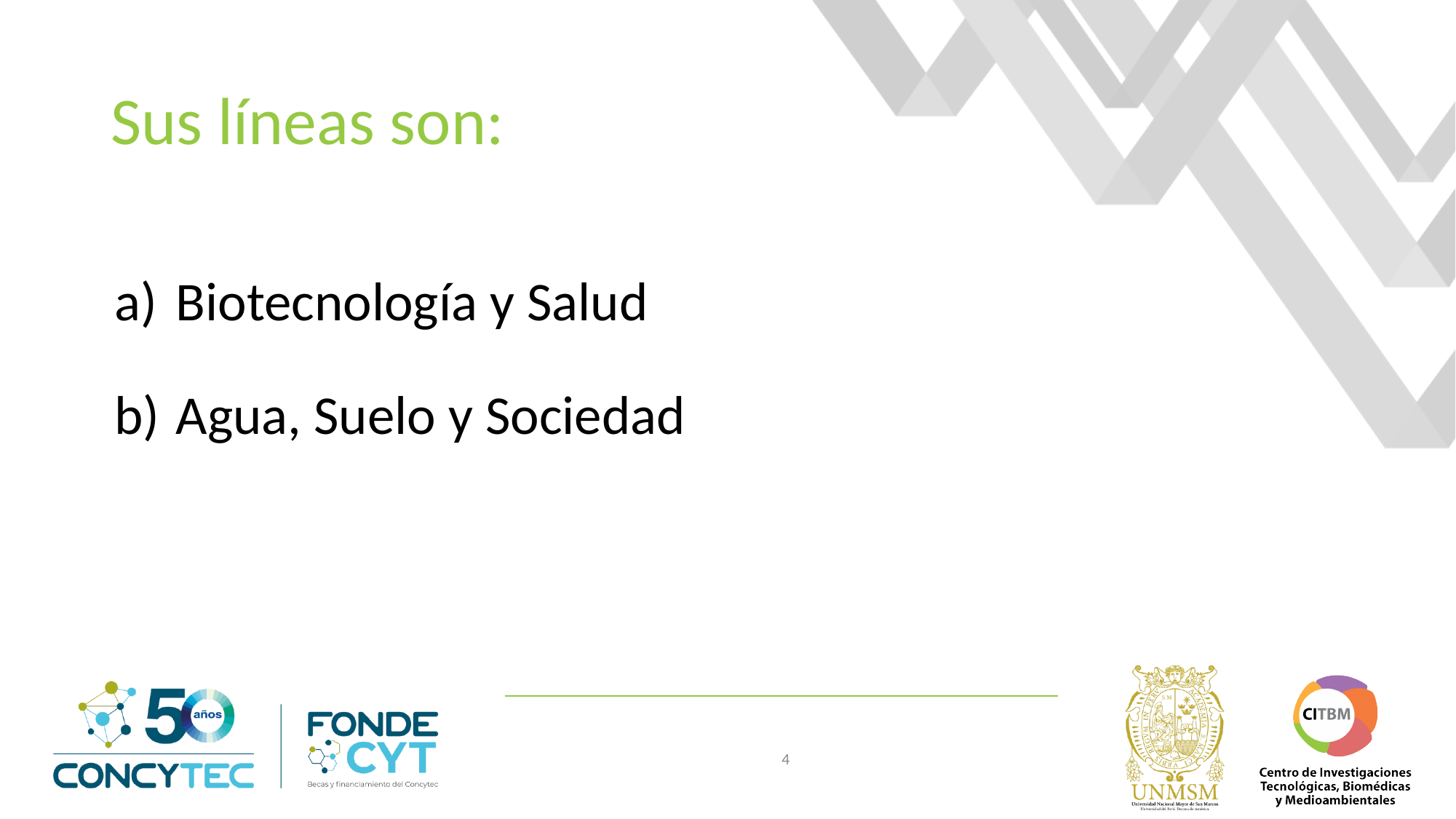

# Sus líneas son:
Biotecnología y Salud
Agua, Suelo y Sociedad
4